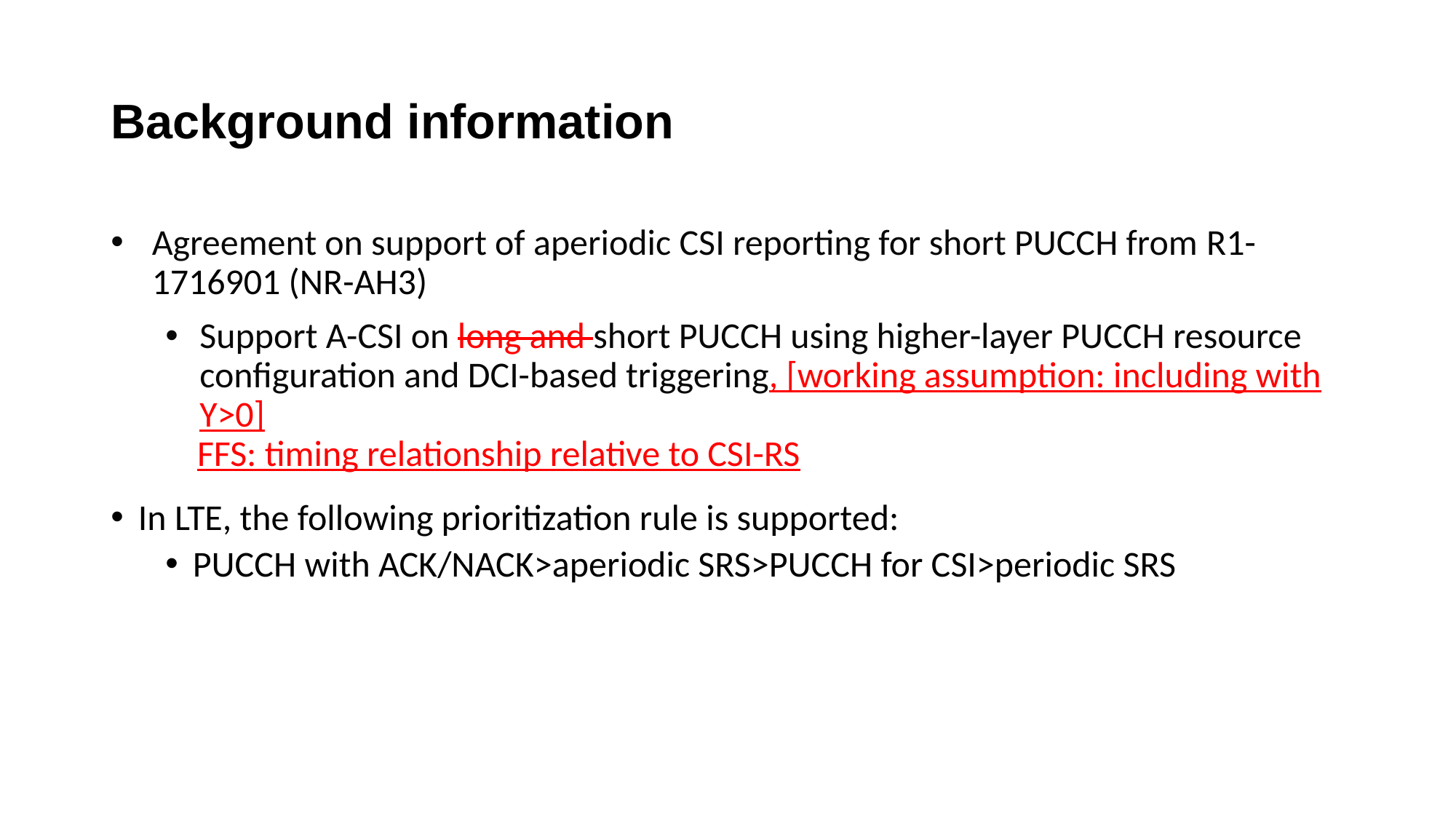

# Background information
Agreement on support of aperiodic CSI reporting for short PUCCH from R1-1716901 (NR-AH3)
Support A-CSI on long and short PUCCH using higher-layer PUCCH resource configuration and DCI-based triggering, [working assumption: including with Y>0]
FFS: timing relationship relative to CSI-RS
In LTE, the following prioritization rule is supported:
PUCCH with ACK/NACK>aperiodic SRS>PUCCH for CSI>periodic SRS